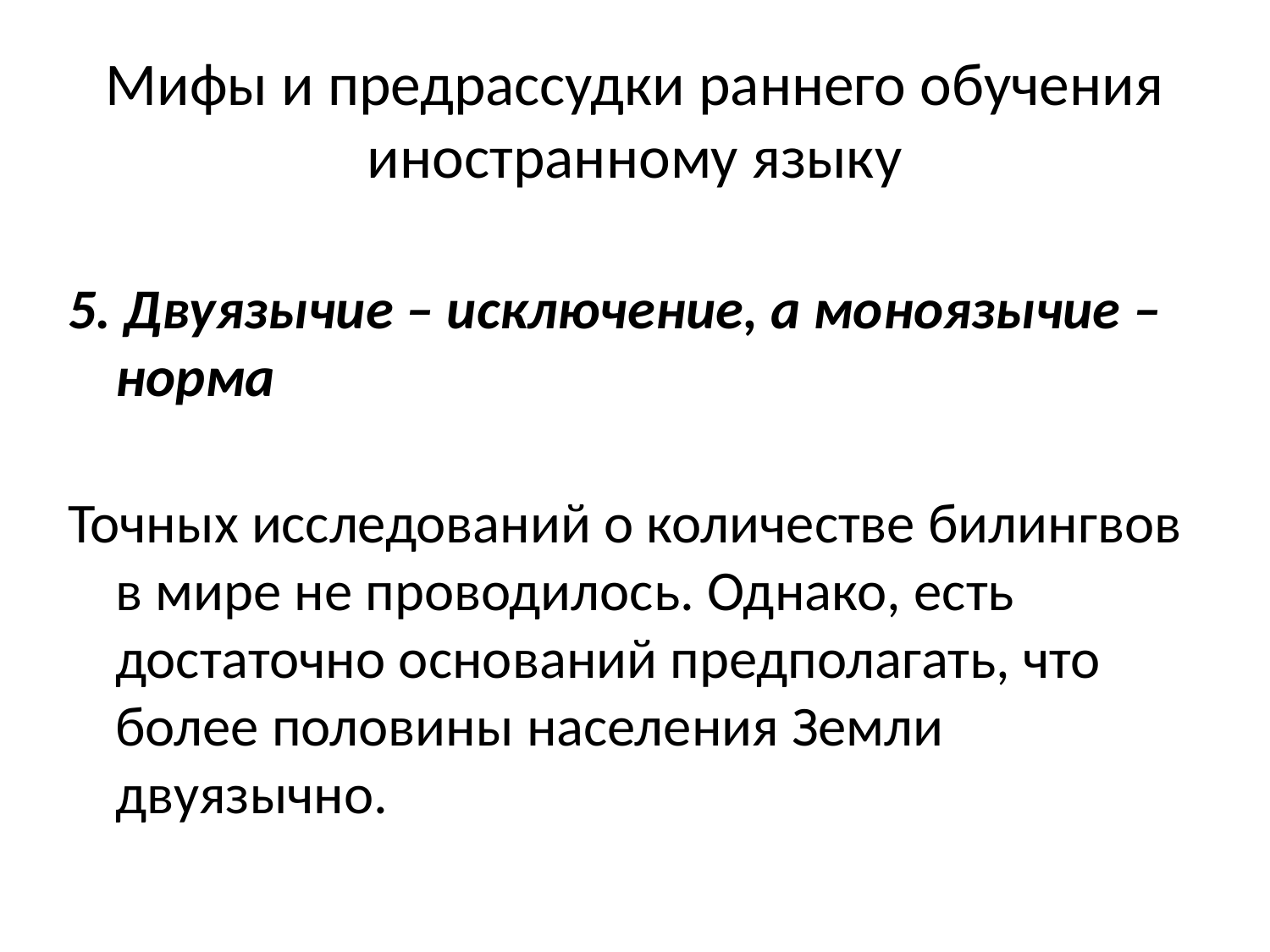

# Мифы и предрассудки раннего обучения иностранному языку
5. Двуязычие – исключение, а моноязычие – норма
Точных исследований о количестве билингвов в мире не проводилось. Однако, есть достаточно оснований предполагать, что более половины населения Земли двуязычно.